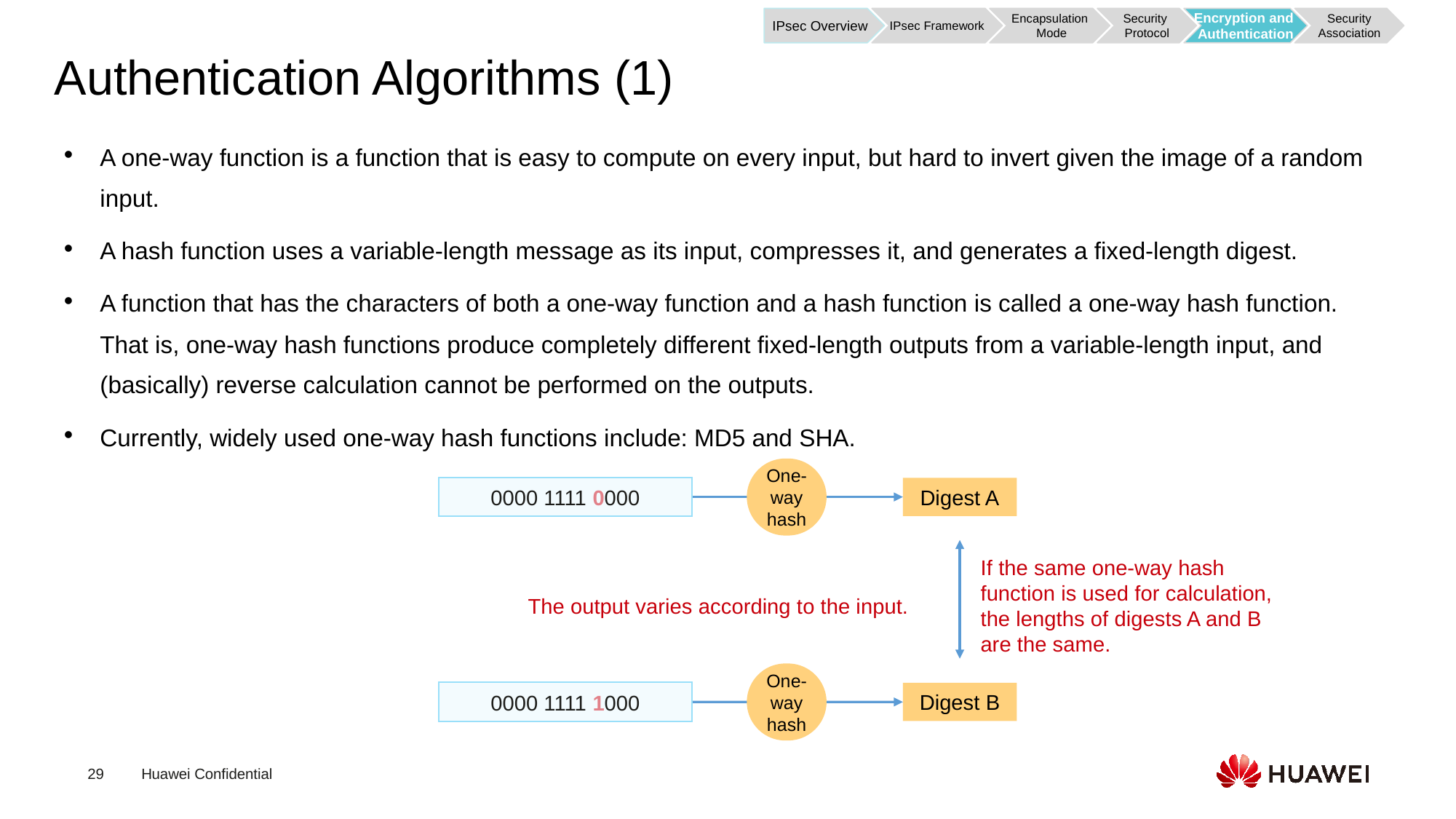

IPsec Overview
IPsec Framework
Encapsulation
 Mode
Security
Protocol
Encryption and
Authentication
Security Association
# Authentication Algorithms (1)
A one-way function is a function that is easy to compute on every input, but hard to invert given the image of a random input.
A hash function uses a variable-length message as its input, compresses it, and generates a fixed-length digest.
A function that has the characters of both a one-way function and a hash function is called a one-way hash function. That is, one-way hash functions produce completely different fixed-length outputs from a variable-length input, and (basically) reverse calculation cannot be performed on the outputs.
Currently, widely used one-way hash functions include: MD5 and SHA.
One-way hash
0000 1111 0000
Digest A
If the same one-way hash function is used for calculation, the lengths of digests A and B are the same.
The output varies according to the input.
One-way hash
0000 1111 1000
Digest B